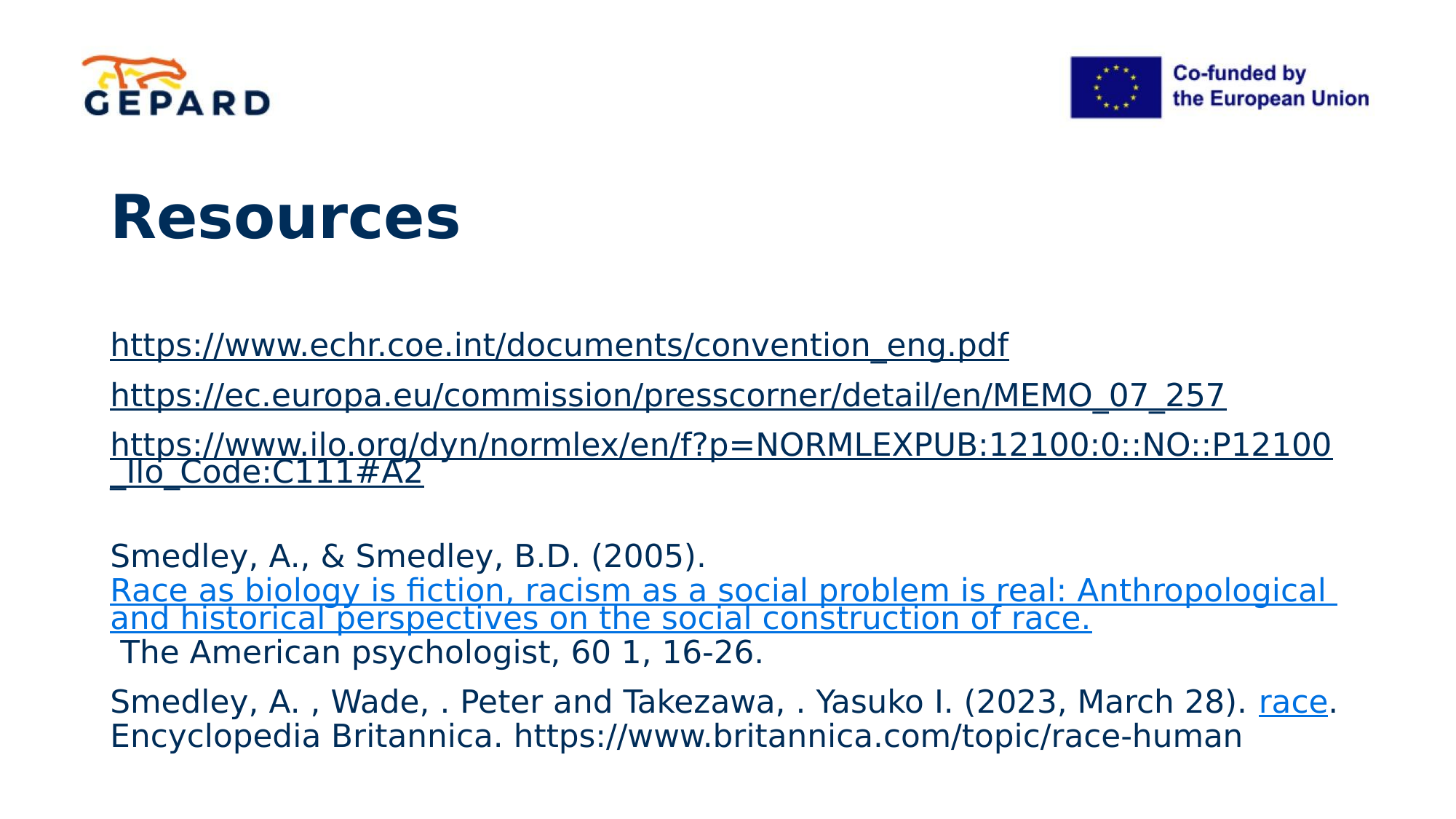

# Resources
https://www.echr.coe.int/documents/convention_eng.pdf
https://ec.europa.eu/commission/presscorner/detail/en/MEMO_07_257
https://www.ilo.org/dyn/normlex/en/f?p=NORMLEXPUB:12100:0::NO::P12100_Ilo_Code:C111#A2
Smedley, A., & Smedley, B.D. (2005). Race as biology is fiction, racism as a social problem is real: Anthropological and historical perspectives on the social construction of race. The American psychologist, 60 1, 16-26.
Smedley, A. , Wade, . Peter and Takezawa, . Yasuko I. (2023, March 28). race. Encyclopedia Britannica. https://www.britannica.com/topic/race-human